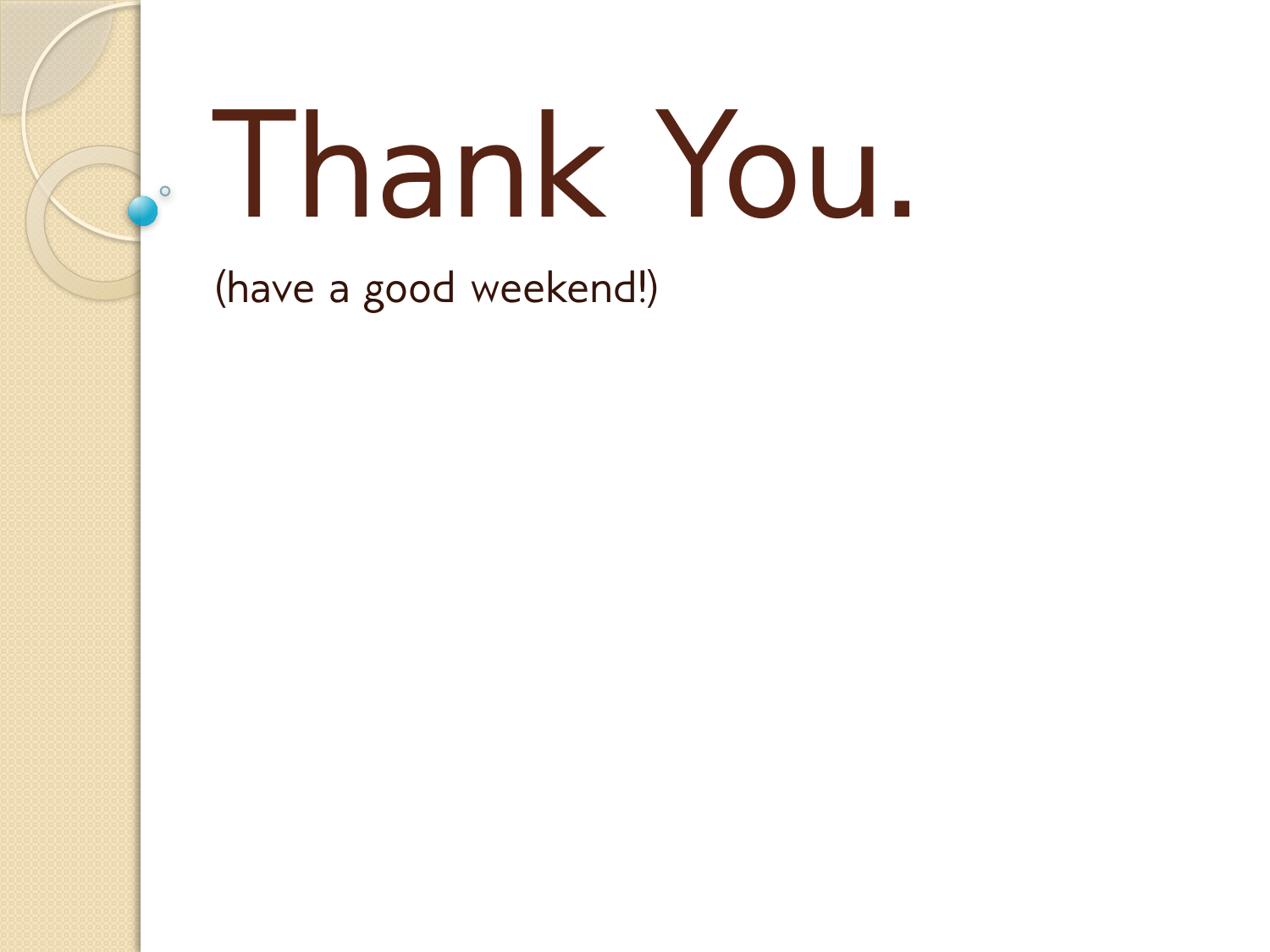

# Thank You.
(have a good weekend!)